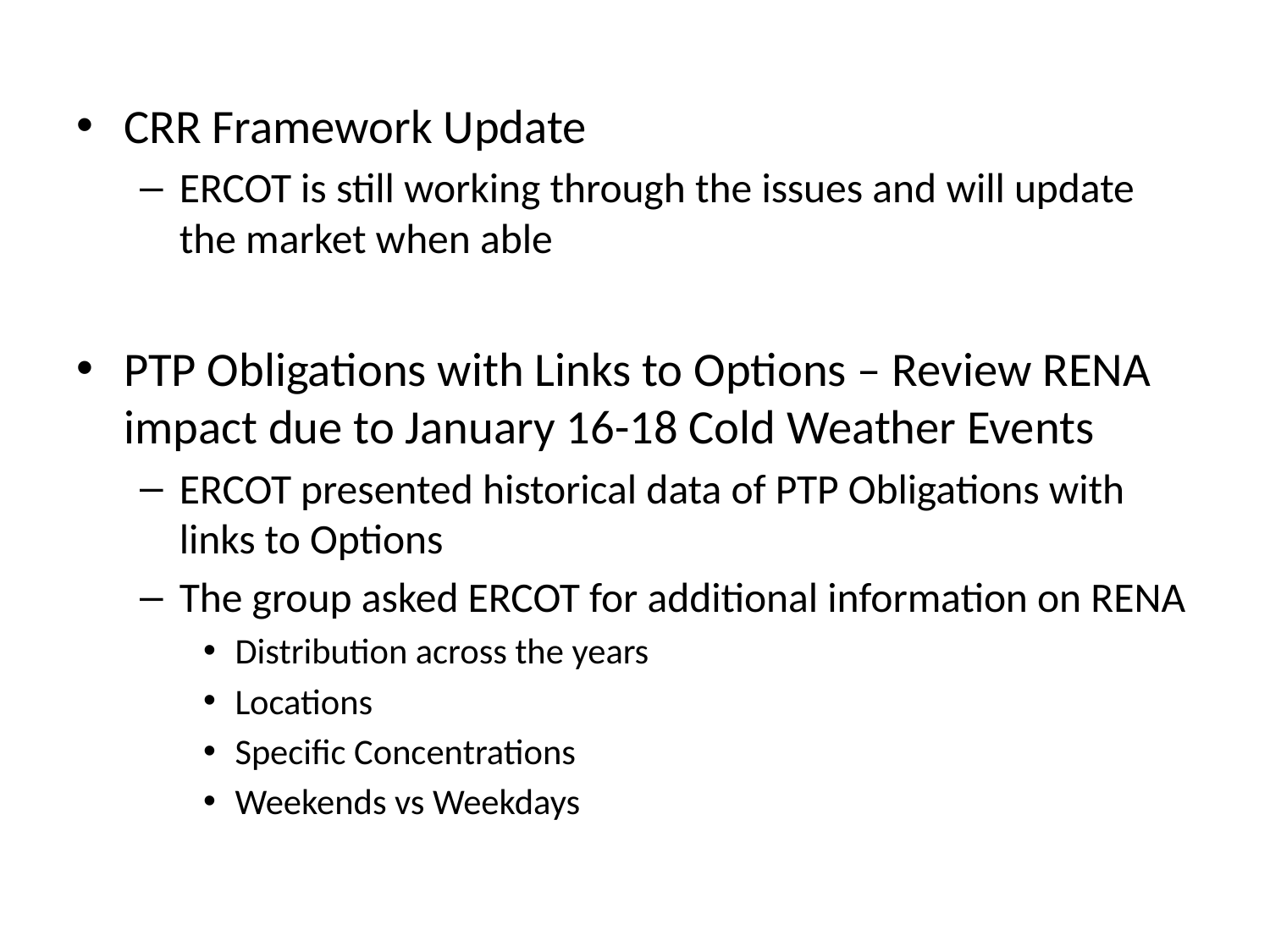

CRR Framework Update
ERCOT is still working through the issues and will update the market when able

PTP Obligations with Links to Options – Review RENA impact due to January 16-18 Cold Weather Events
ERCOT presented historical data of PTP Obligations with links to Options
The group asked ERCOT for additional information on RENA
Distribution across the years
Locations
Specific Concentrations
Weekends vs Weekdays